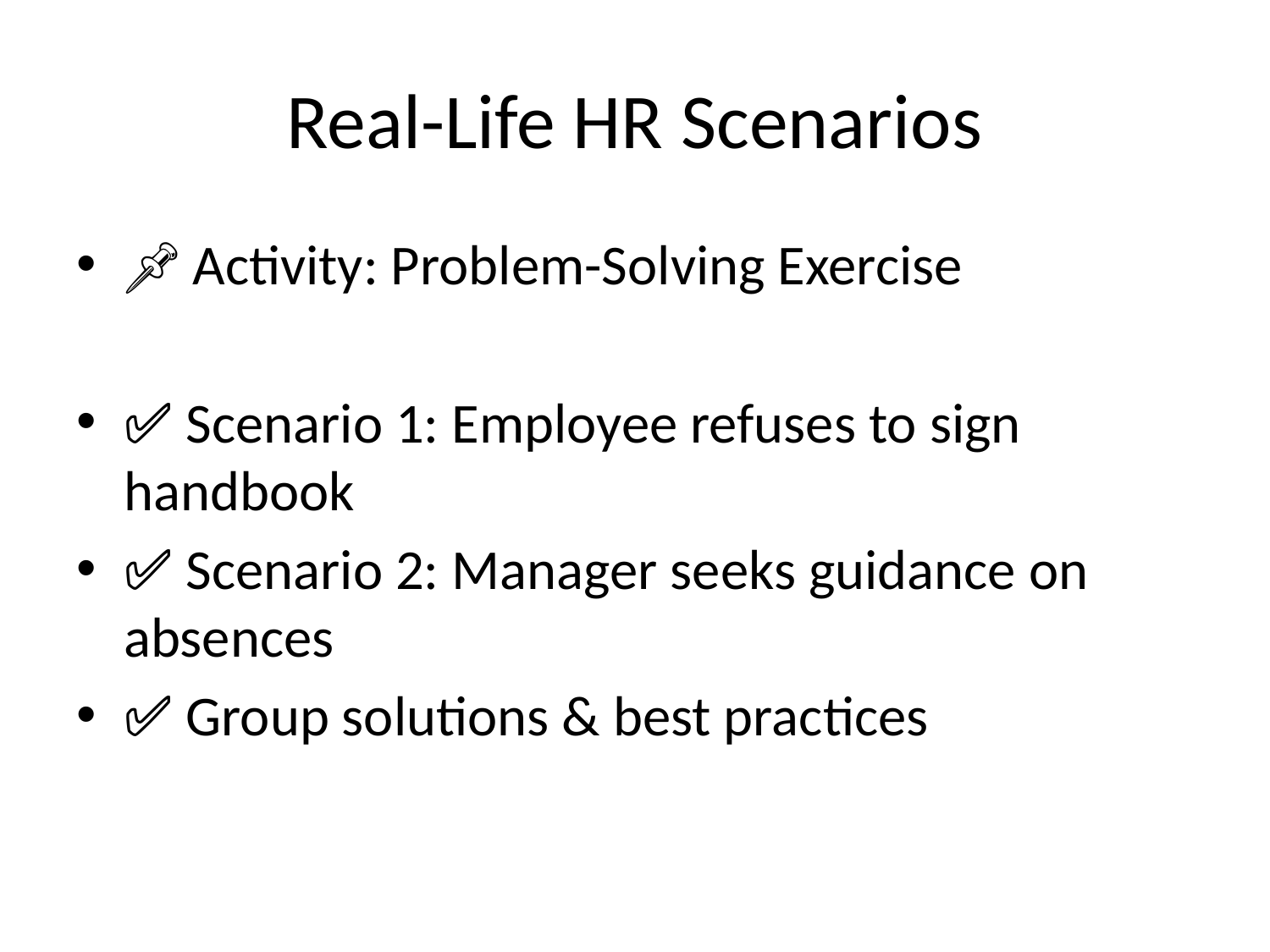

# Real-Life HR Scenarios
📌 Activity: Problem-Solving Exercise

✅ Scenario 1: Employee refuses to sign handbook
✅ Scenario 2: Manager seeks guidance on absences
✅ Group solutions & best practices